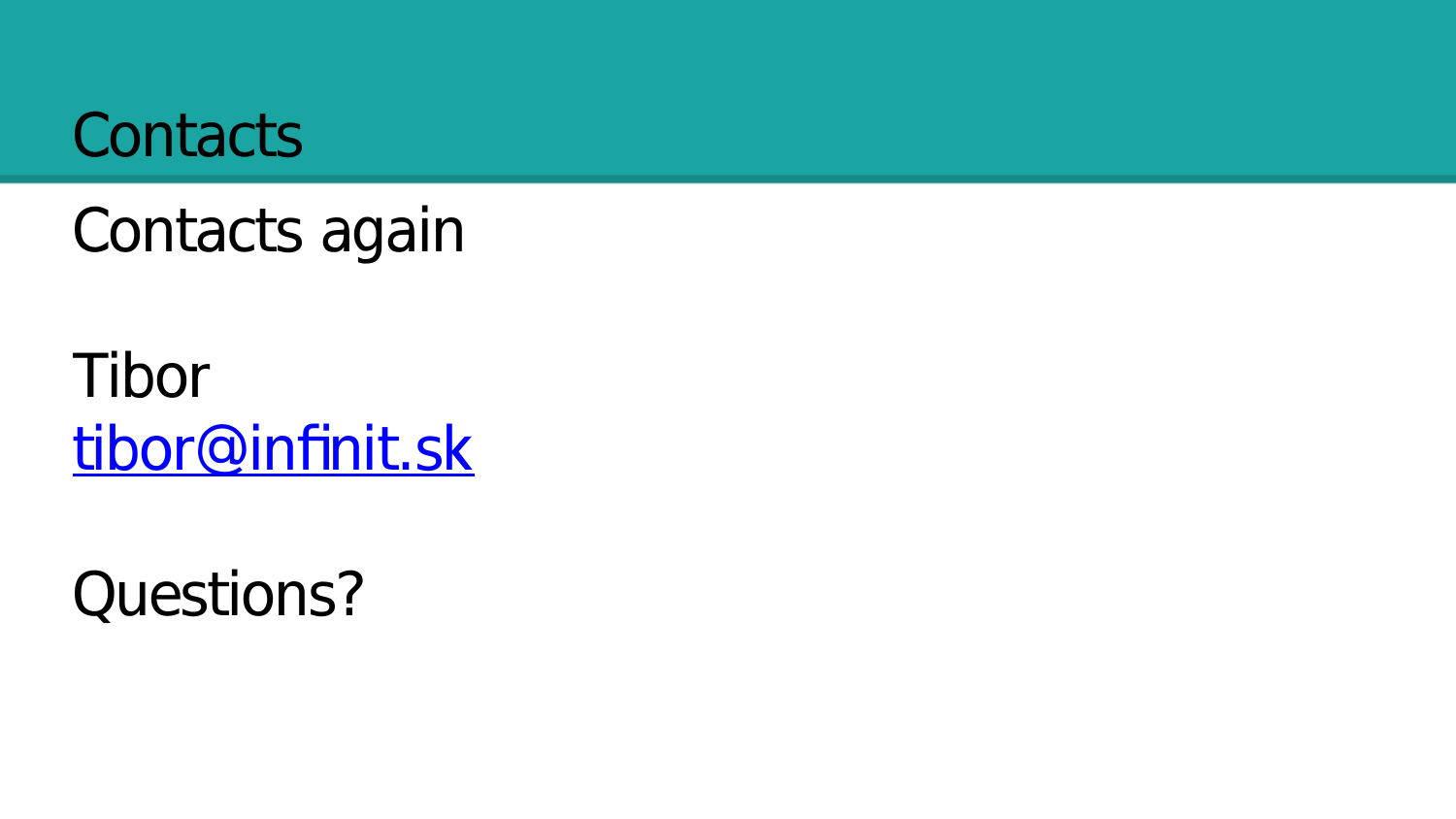

# Contacts
Contacts again

Tibor
tibor@infinit.sk

Questions?